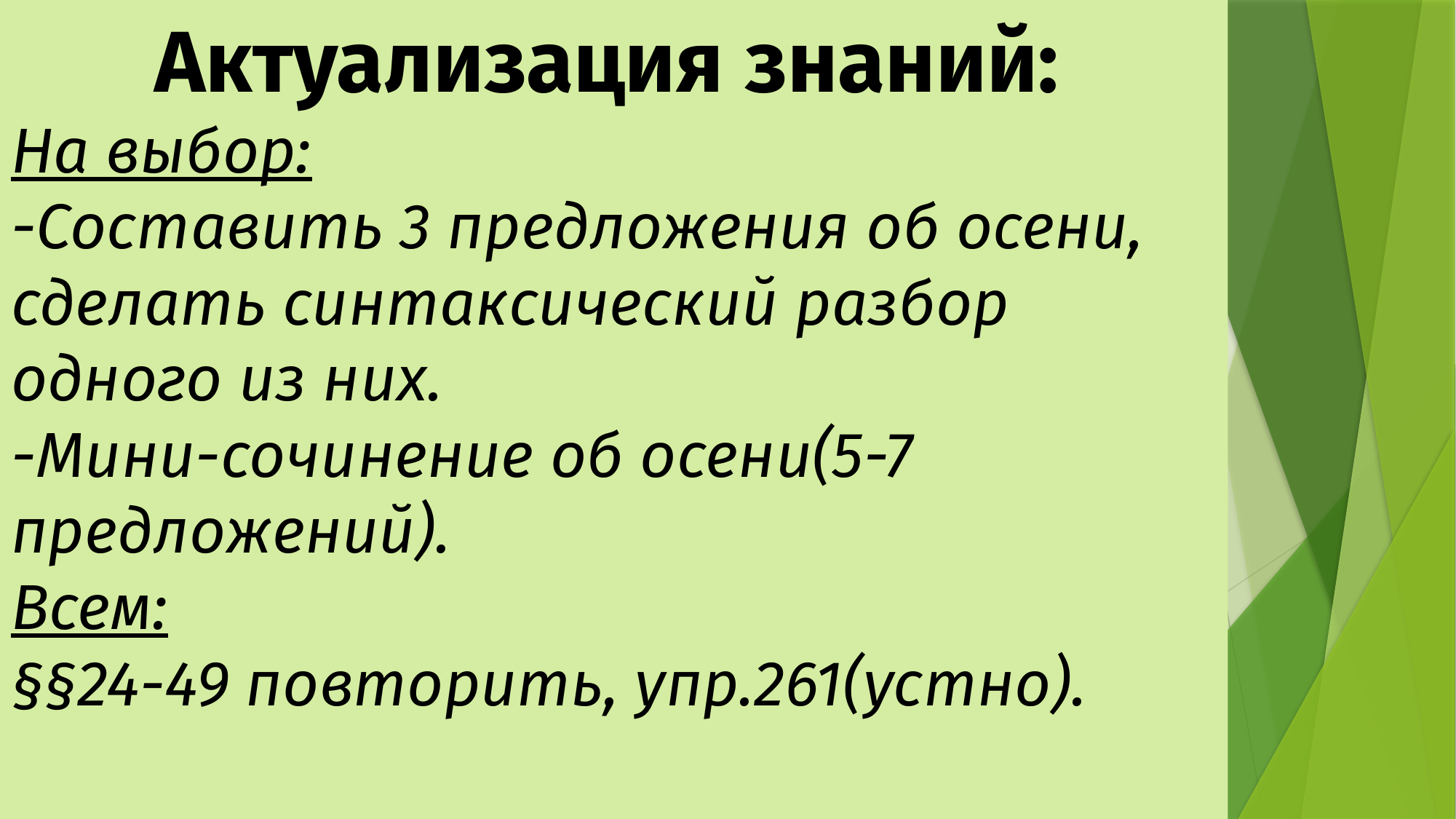

# Актуализация знаний: На выбор: -Составить 3 предложения об осени, сделать синтаксический разбор одного из них. -Мини-сочинение об осени(5-7 предложений). Всем: §§24-49 повторить, упр.261(устно).